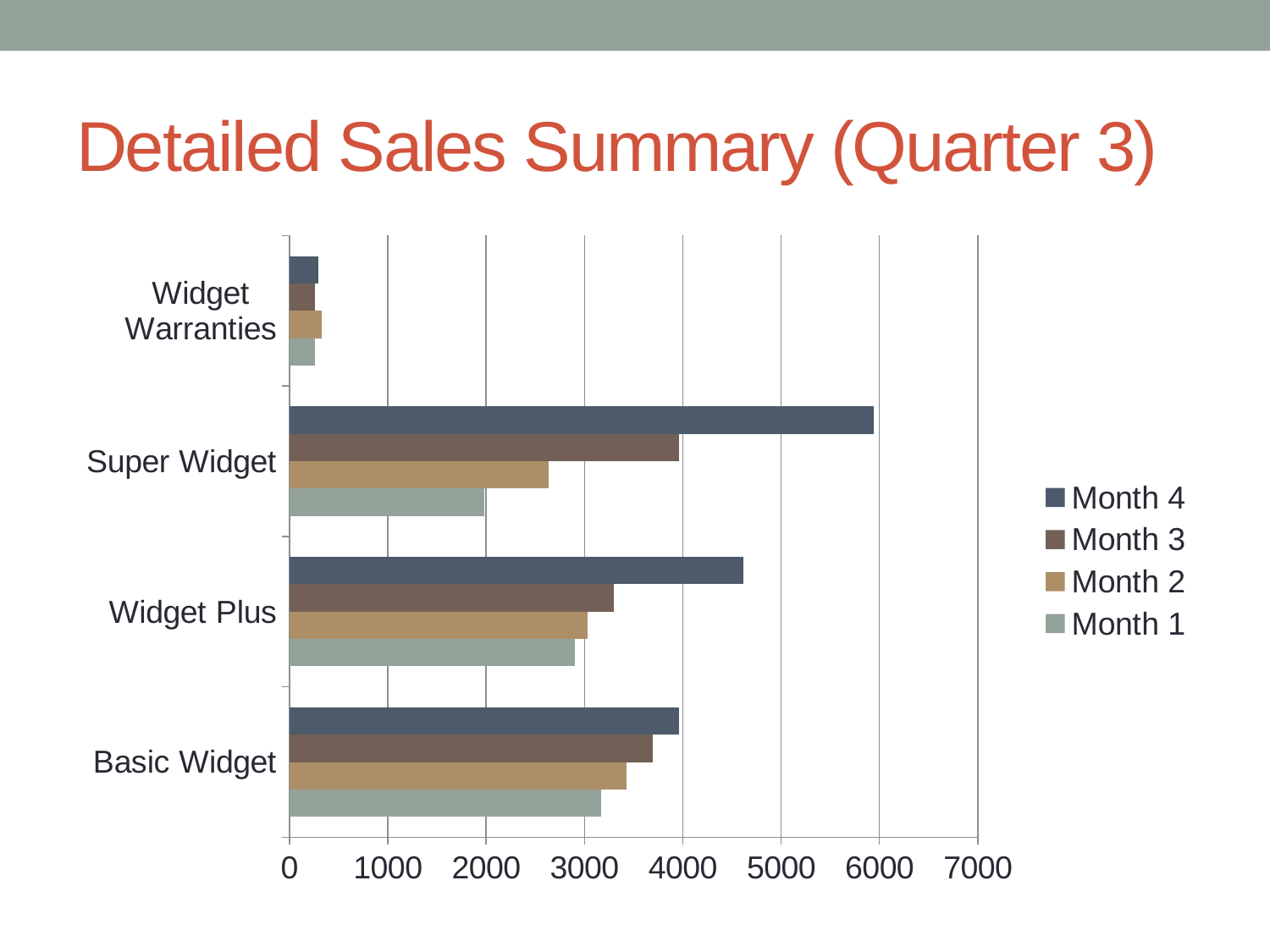

# Detailed Sales Summary (Quarter 3)

### Chart

| Category | Month 1 | Month 2 | Month 3 | Month 4 |
|---|---|---|---|---|
| Basic Widget | 3168.0 | 3432.0 | 3696.0 | 3960.0 |
| Widget Plus | 2904.0 | 3036.0 | 3300.0 | 4620.0 |
| Super Widget | 1980.0 | 2640.0 | 3960.0 | 5940.0 |
| Widget Warranties | 264.0 | 330.0 | 264.0 | 297.0 |